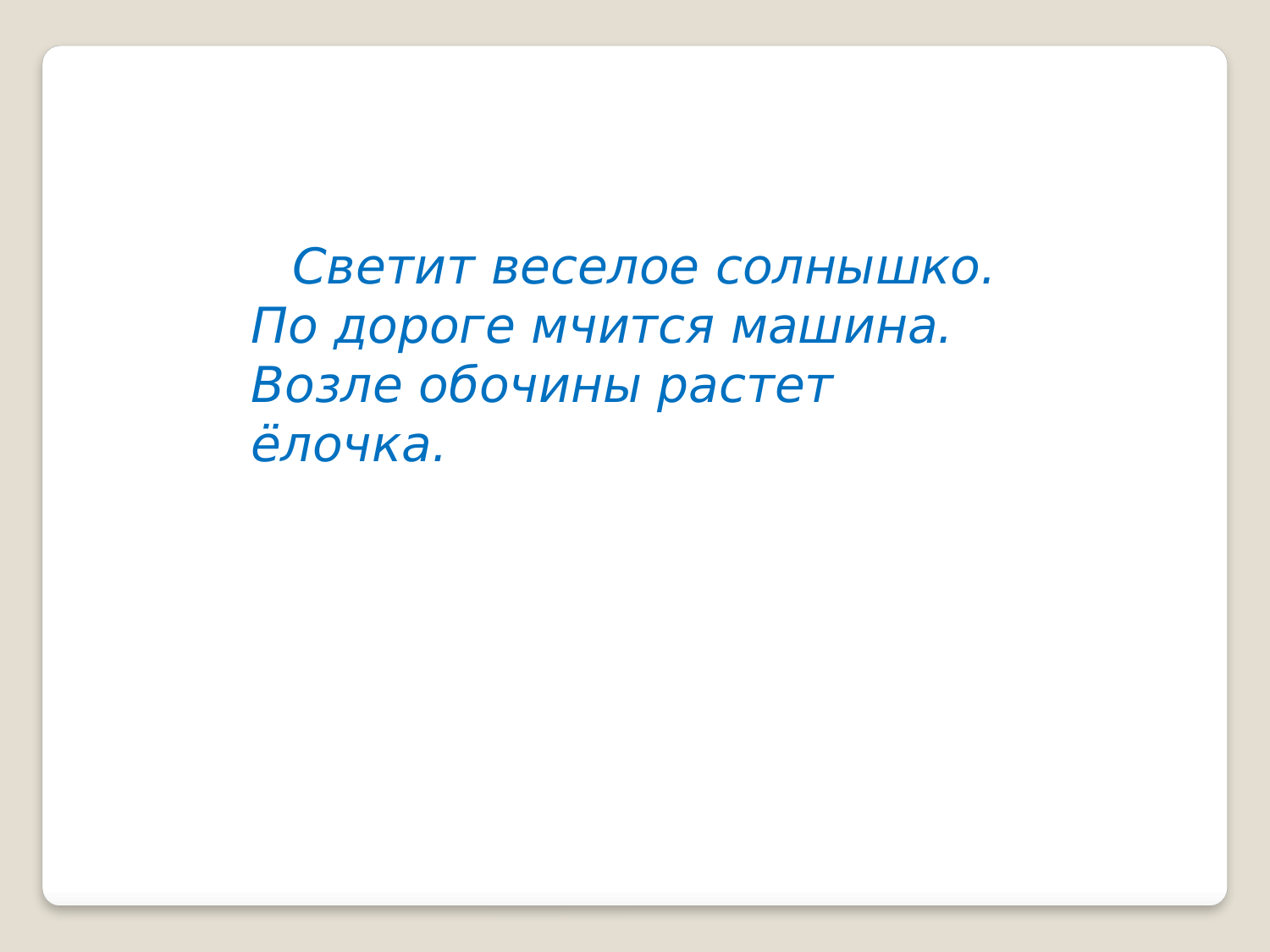

Светит веселое солнышко. По дороге мчится машина. Возле обочины растет ёлочка.